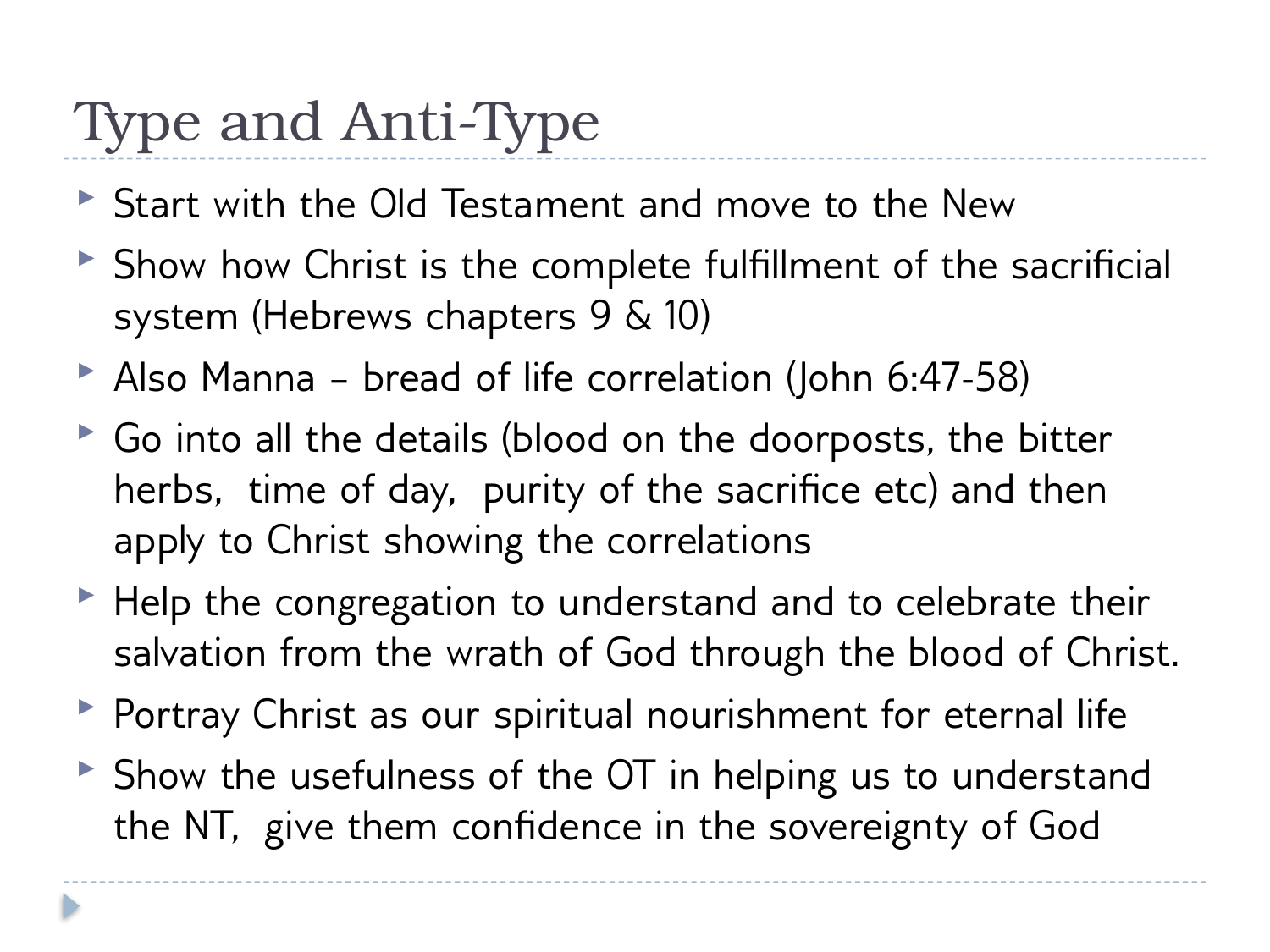

# Type and Anti-Type
Start with the Old Testament and move to the New
Show how Christ is the complete fulfillment of the sacrificial system (Hebrews chapters 9 & 10)
Also Manna – bread of life correlation (John 6:47-58)
Go into all the details (blood on the doorposts, the bitter herbs,  time of day,  purity of the sacrifice etc) and then apply to Christ showing the correlations
Help the congregation to understand and to celebrate their salvation from the wrath of God through the blood of Christ.
Portray Christ as our spiritual nourishment for eternal life
Show the usefulness of the OT in helping us to understand the NT,  give them confidence in the sovereignty of God